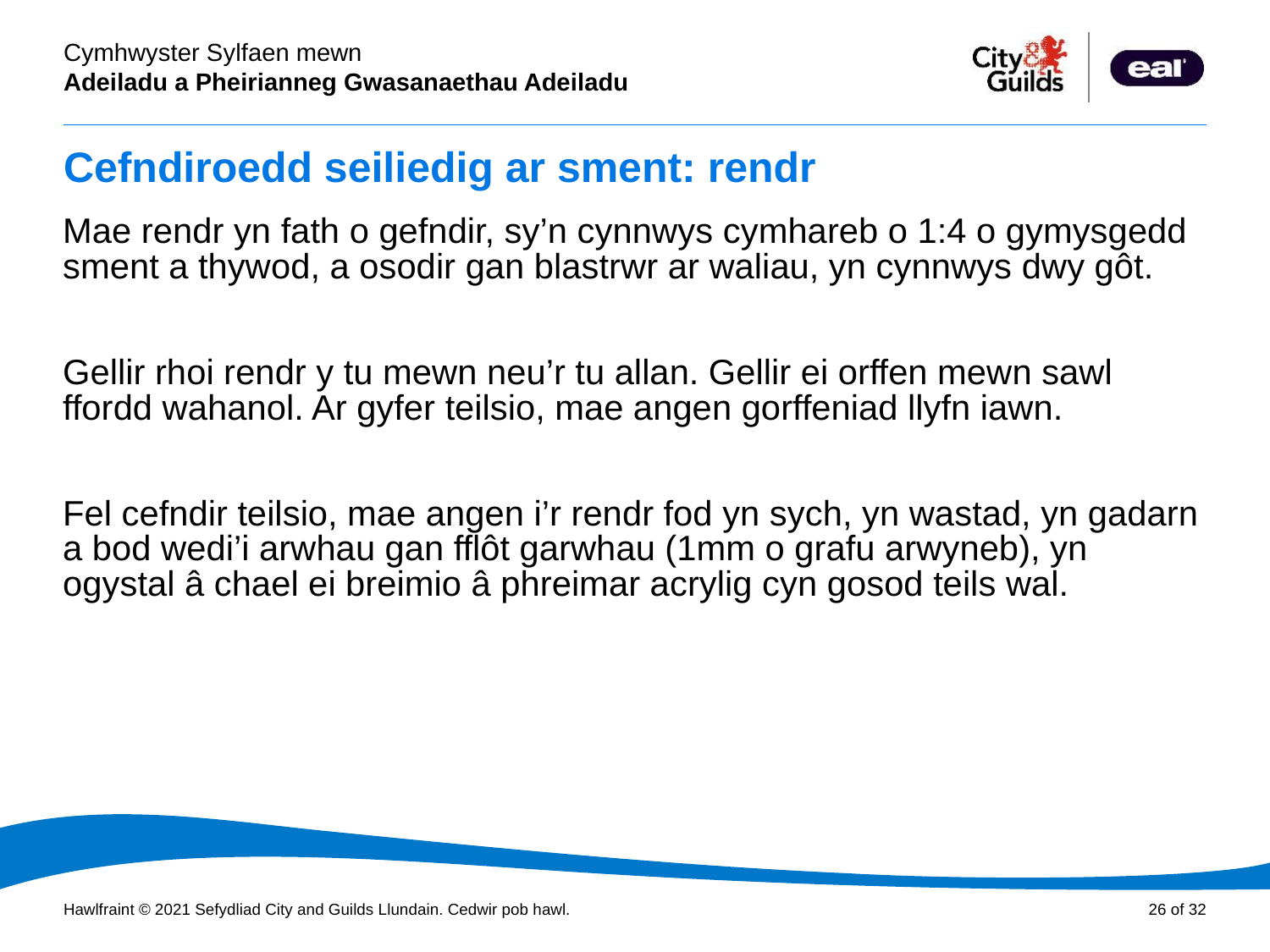

# Cefndiroedd seiliedig ar sment: rendr
Mae rendr yn fath o gefndir, sy’n cynnwys cymhareb o 1:4 o gymysgedd sment a thywod, a osodir gan blastrwr ar waliau, yn cynnwys dwy gôt.

Gellir rhoi rendr y tu mewn neu’r tu allan. Gellir ei orffen mewn sawl ffordd wahanol. Ar gyfer teilsio, mae angen gorffeniad llyfn iawn.

Fel cefndir teilsio, mae angen i’r rendr fod yn sych, yn wastad, yn gadarn a bod wedi’i arwhau gan fflôt garwhau (1mm o grafu arwyneb), yn ogystal â chael ei breimio â phreimar acrylig cyn gosod teils wal.